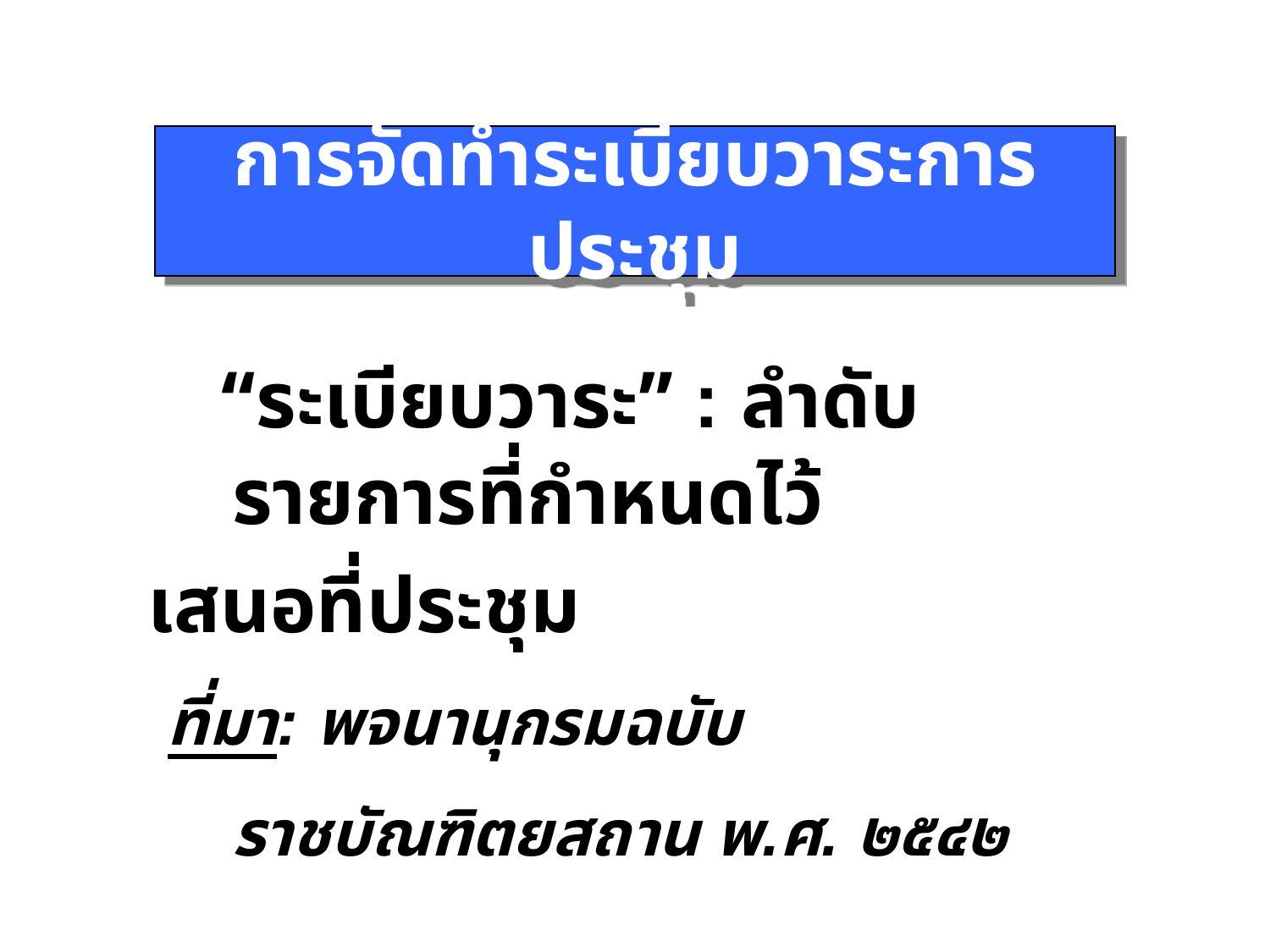

# การจัดทำระเบียบวาระการประชุม
   “ระเบียบวาระ” : ลำดับรายการที่กำหนดไว้
เสนอที่ประชุม
 ที่มา: พจนานุกรมฉบับราชบัณฑิตยสถาน พ.ศ. ๒๕๔๒